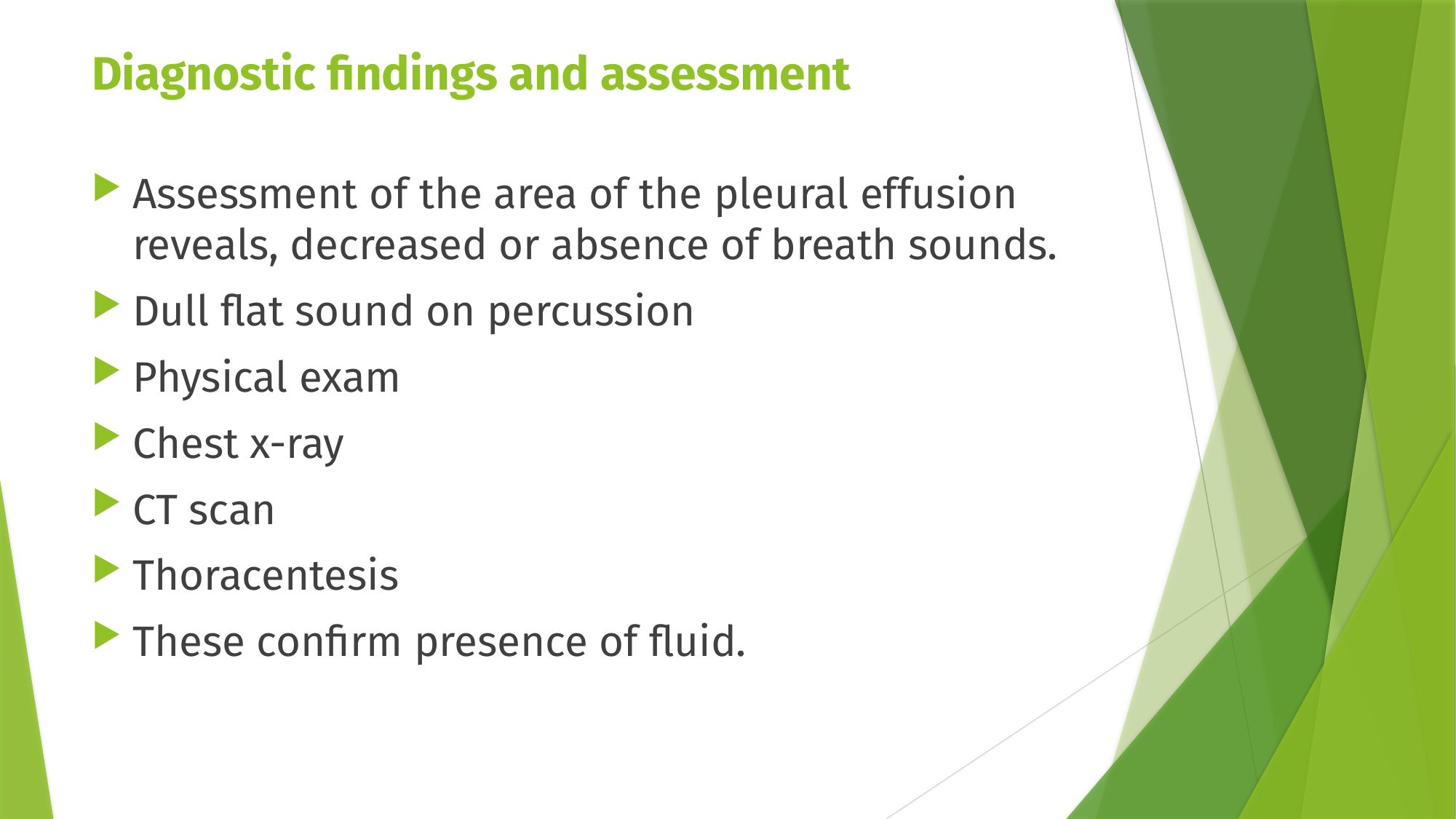

# Diagnostic findings and assessment
Assessment of the area of the pleural effusion reveals, decreased or absence of breath sounds.
Dull flat sound on percussion
Physical exam
Chest x-ray
CT scan
Thoracentesis
These confirm presence of fluid.